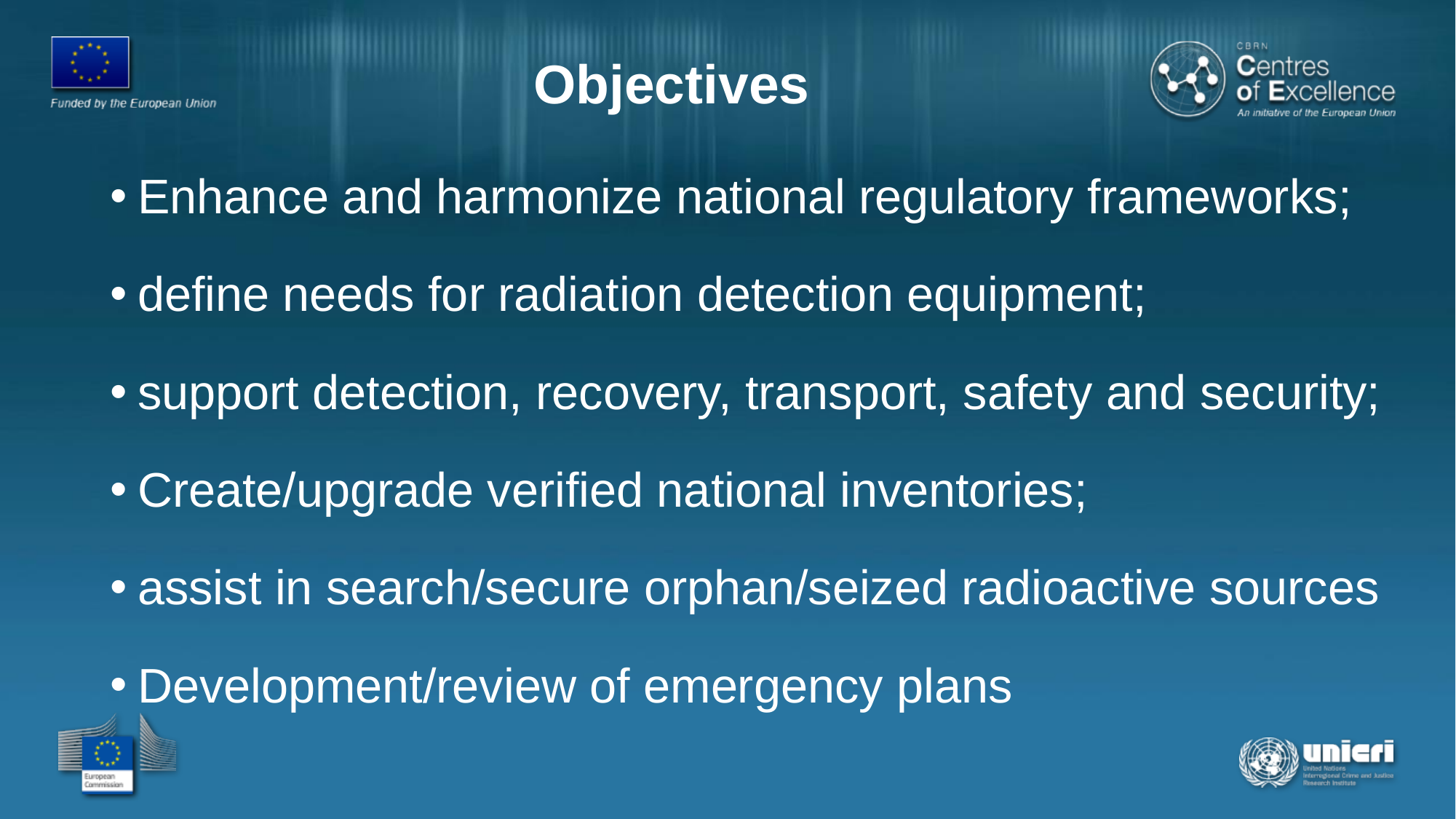

# Objectives
Enhance and harmonize national regulatory frameworks;

define needs for radiation detection equipment;

support detection, recovery, transport, safety and security;

Create/upgrade verified national inventories;

assist in search/secure orphan/seized radioactive sources

Development/review of emergency plans